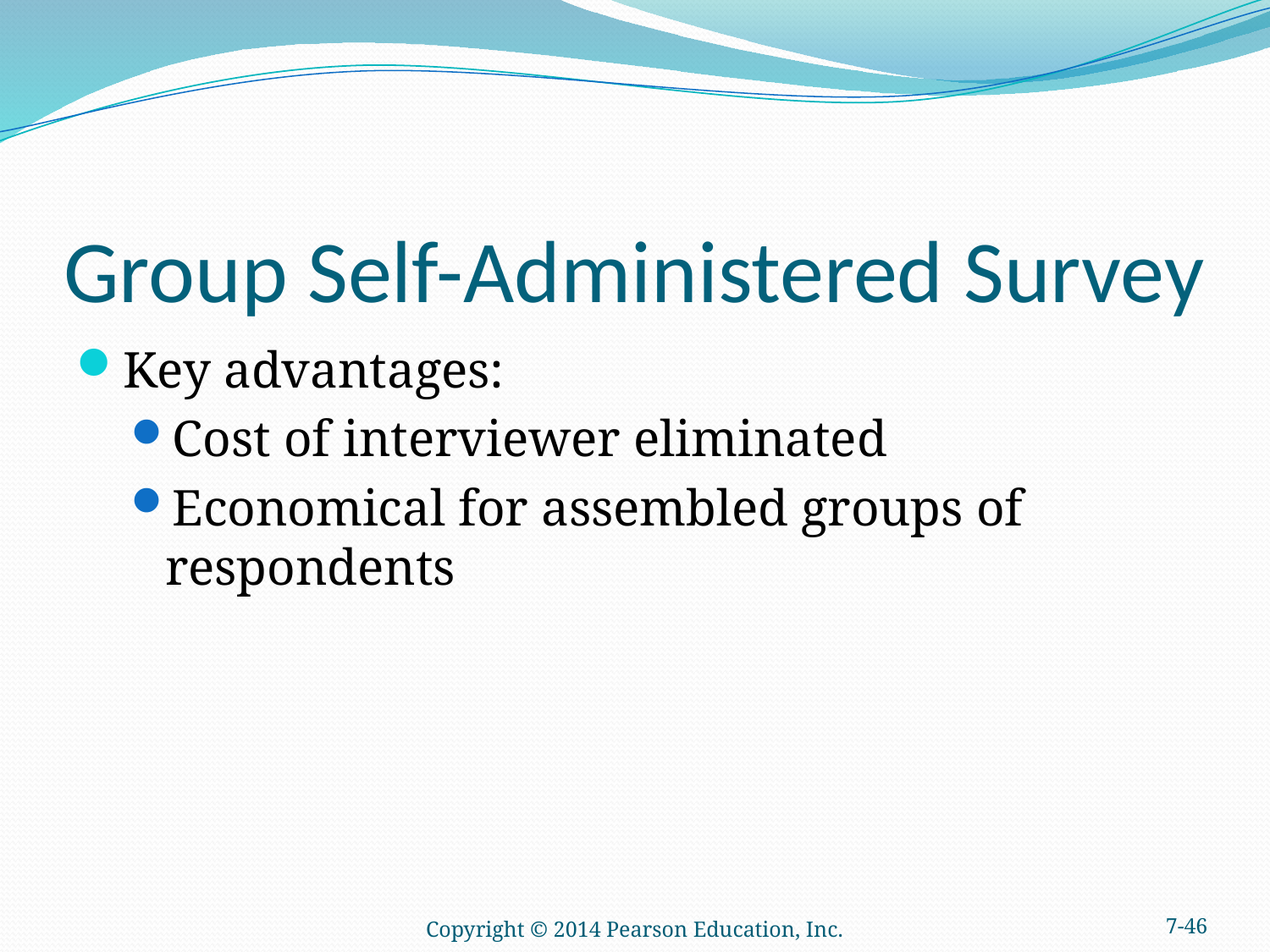

# Group Self-Administered Survey
Key advantages:
Cost of interviewer eliminated
Economical for assembled groups of respondents